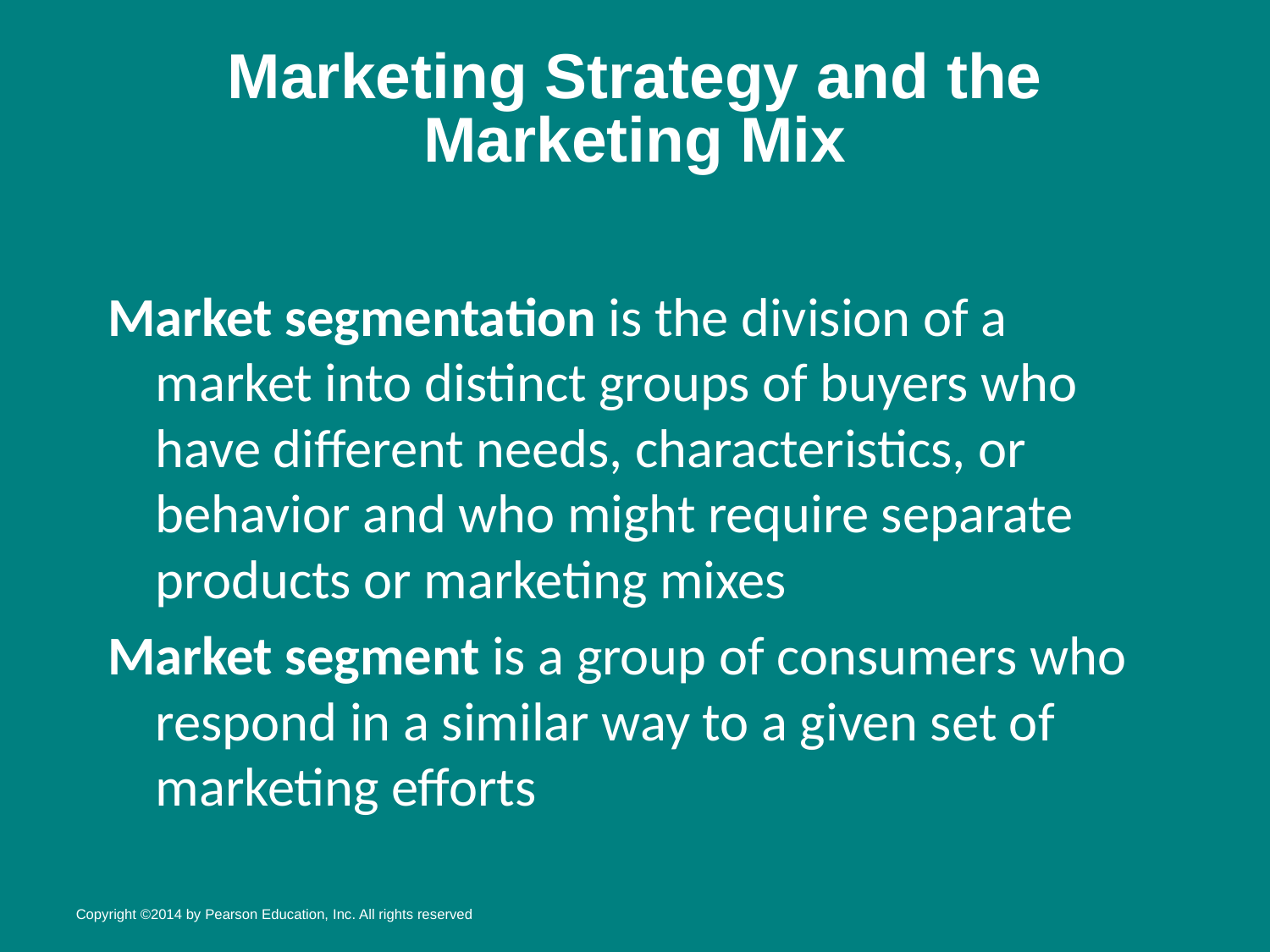

# Marketing Strategy and the Marketing Mix

Market segmentation is the division of a market into distinct groups of buyers who have different needs, characteristics, or behavior and who might require separate products or marketing mixes
Market segment is a group of consumers who respond in a similar way to a given set of marketing efforts

Copyright ©2014 by Pearson Education, Inc. All rights reserved